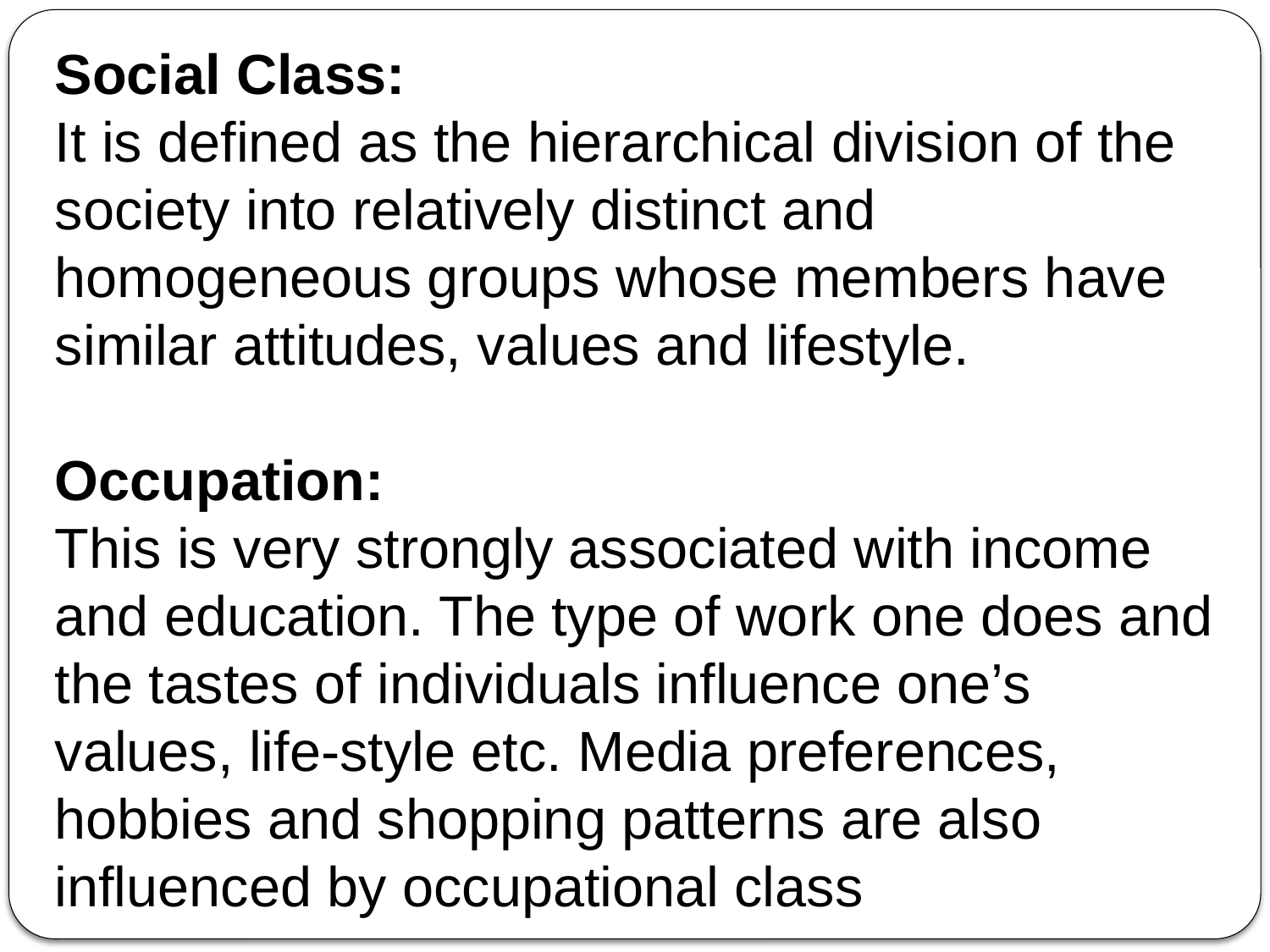

Social Class:
It is defined as the hierarchical division of the society into relatively distinct and homogeneous groups whose members have similar attitudes, values and lifestyle.

Occupation:
This is very strongly associated with income and education. The type of work one does and the tastes of individuals influence one’s values, life-style etc. Media preferences, hobbies and shopping patterns are also influenced by occupational class